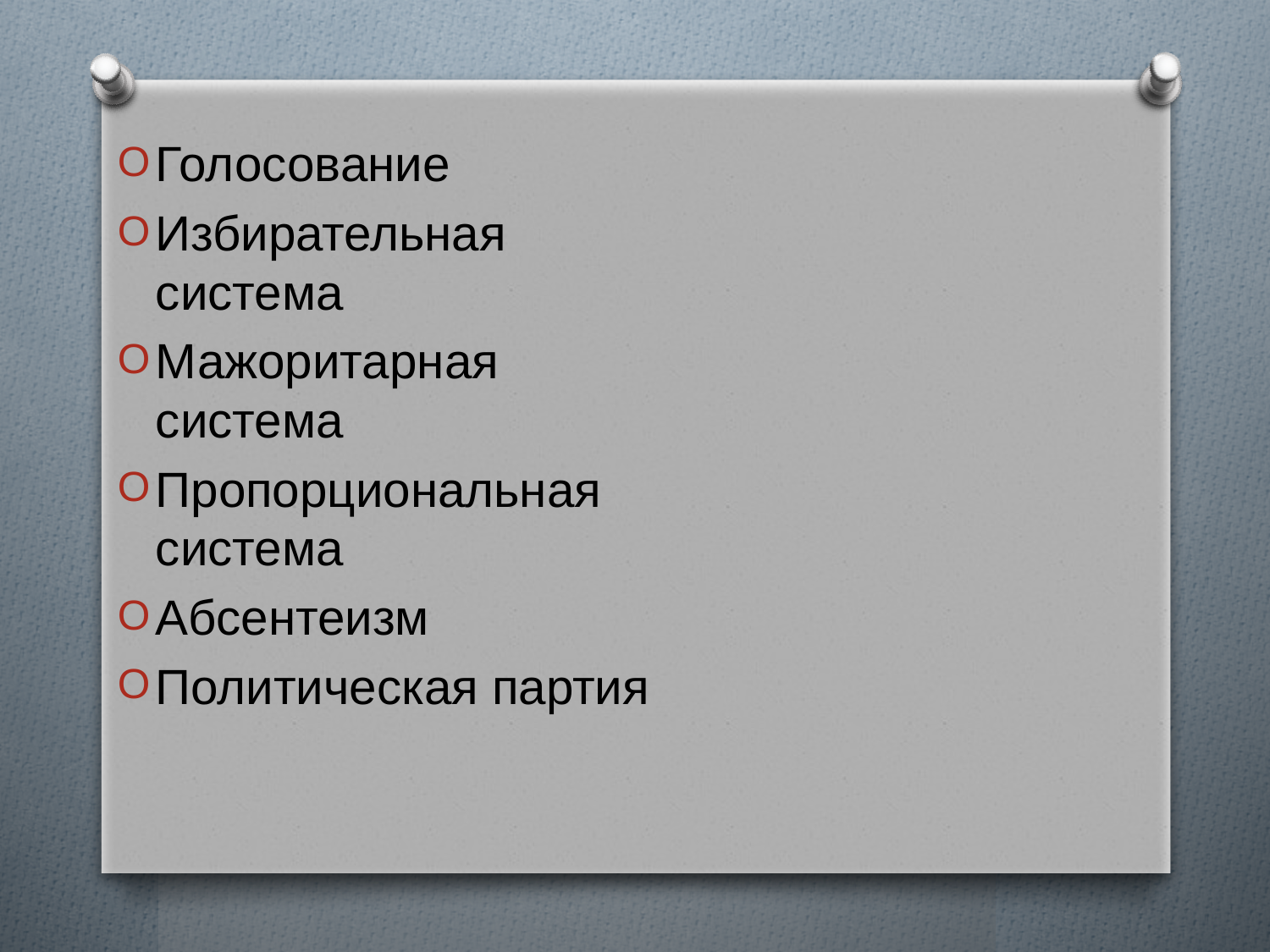

Голосование
Избирательная система
Мажоритарная система
Пропорциональная система
Абсентеизм
Политическая партия